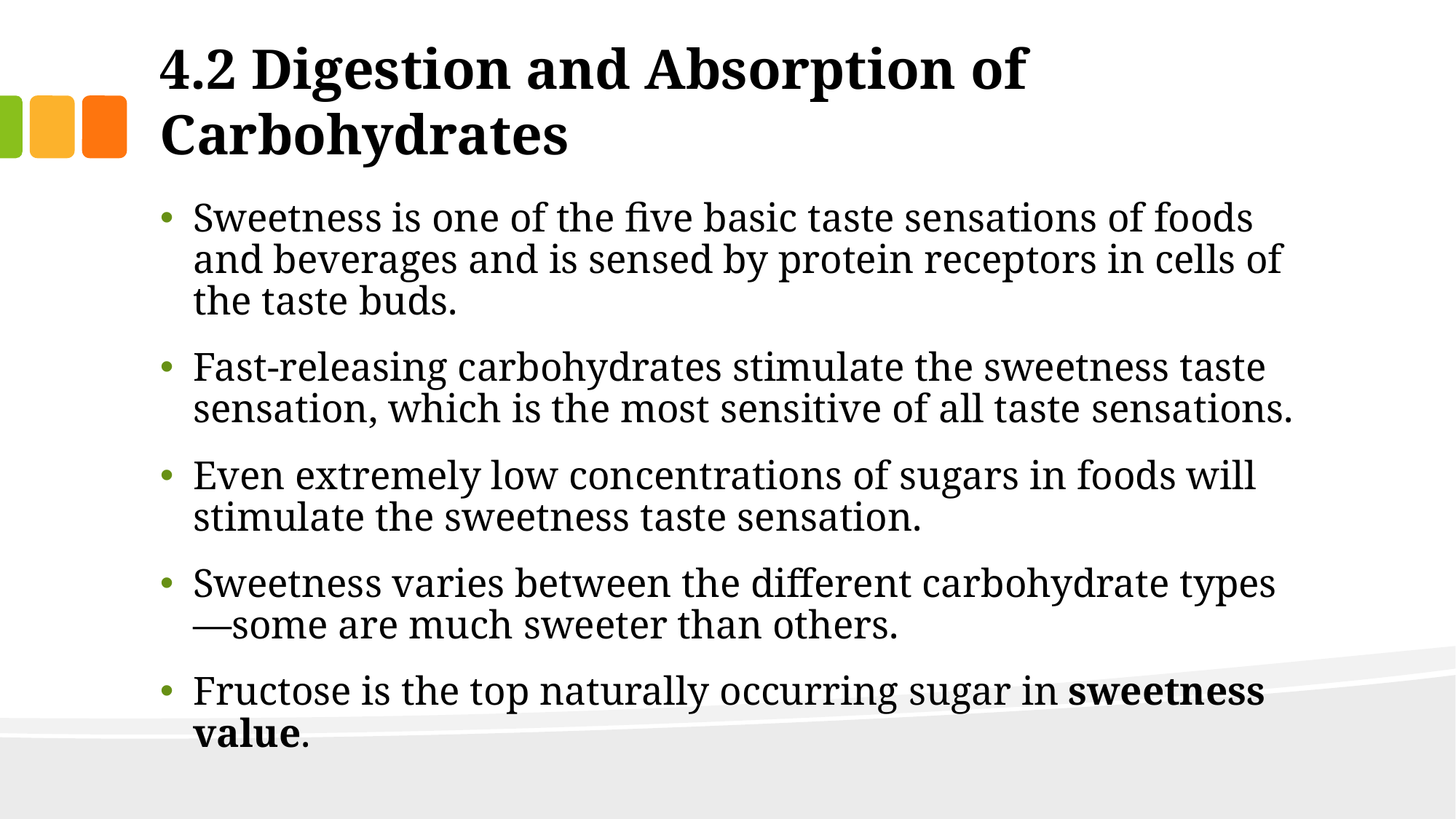

# 4.2 Digestion and Absorption of Carbohydrates
Sweetness is one of the five basic taste sensations of foods and beverages and is sensed by protein receptors in cells of the taste buds.
Fast-releasing carbohydrates stimulate the sweetness taste sensation, which is the most sensitive of all taste sensations.
Even extremely low concentrations of sugars in foods will stimulate the sweetness taste sensation.
Sweetness varies between the different carbohydrate types—some are much sweeter than others.
Fructose is the top naturally occurring sugar in sweetness value.